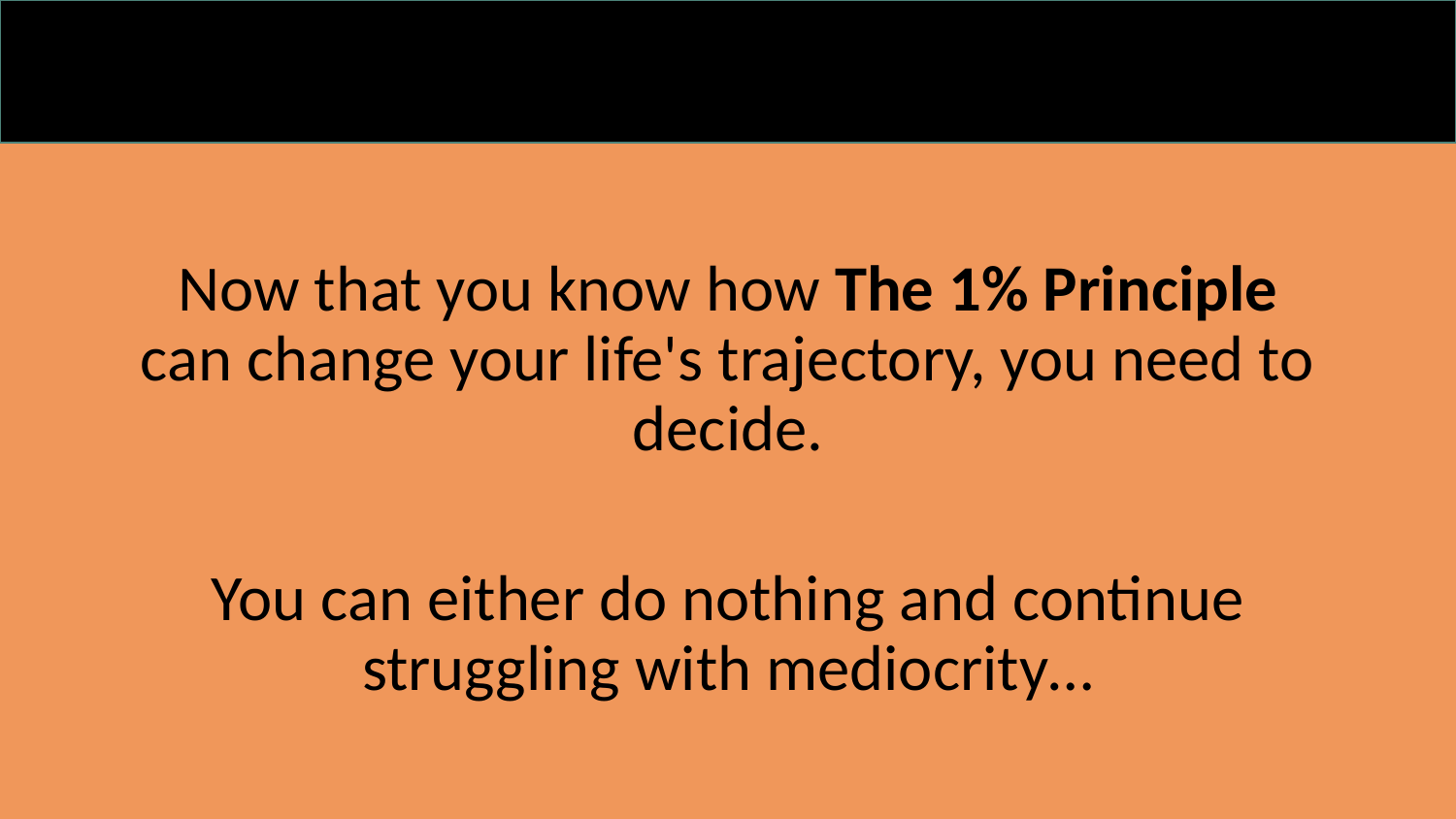

Now that you know how The 1% Principle can change your life's trajectory, you need to decide.

You can either do nothing and continue struggling with mediocrity…